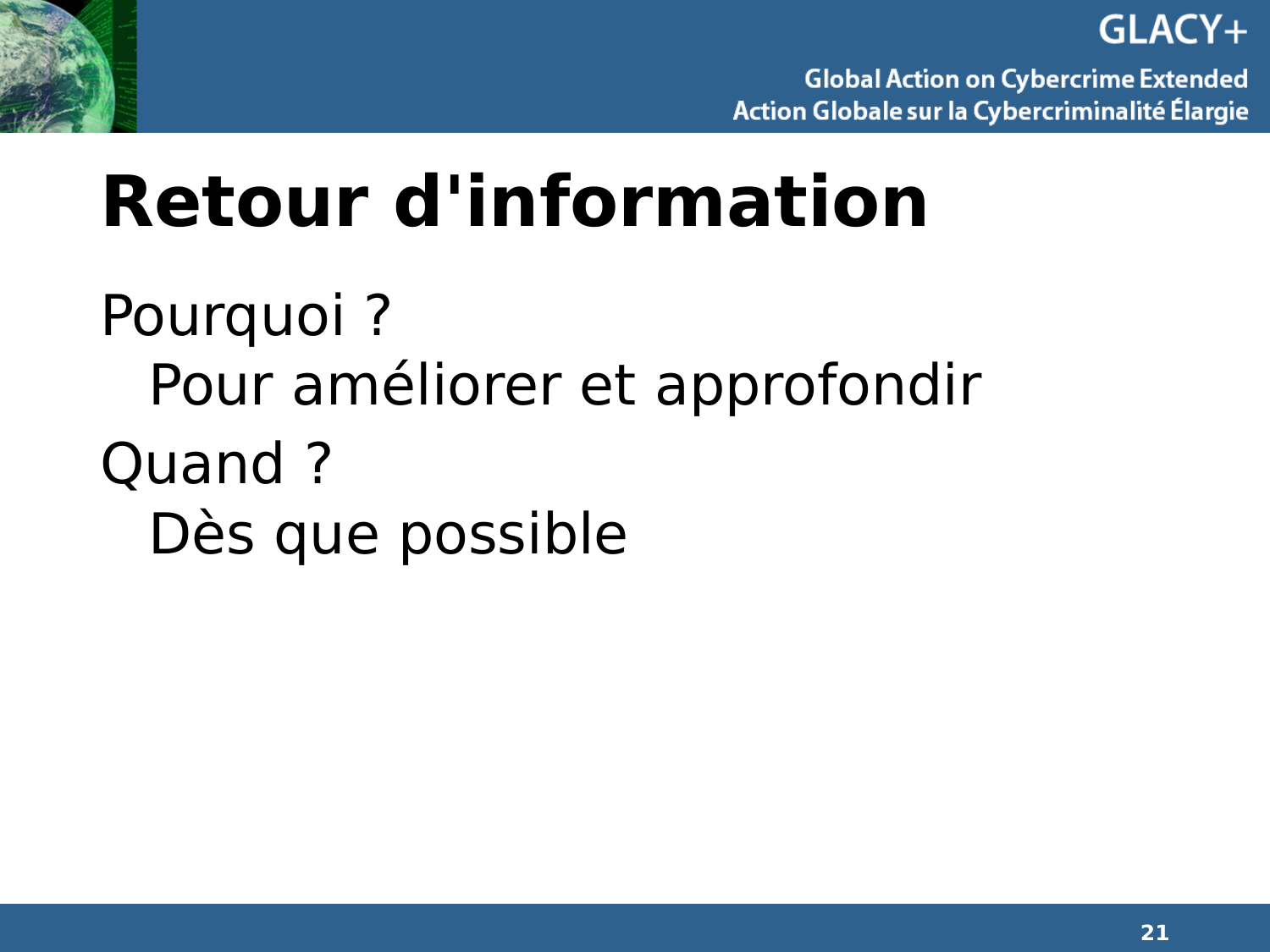

# Retour d'information
Pourquoi ?
Pour améliorer et approfondir
Quand ?
Dès que possible
21